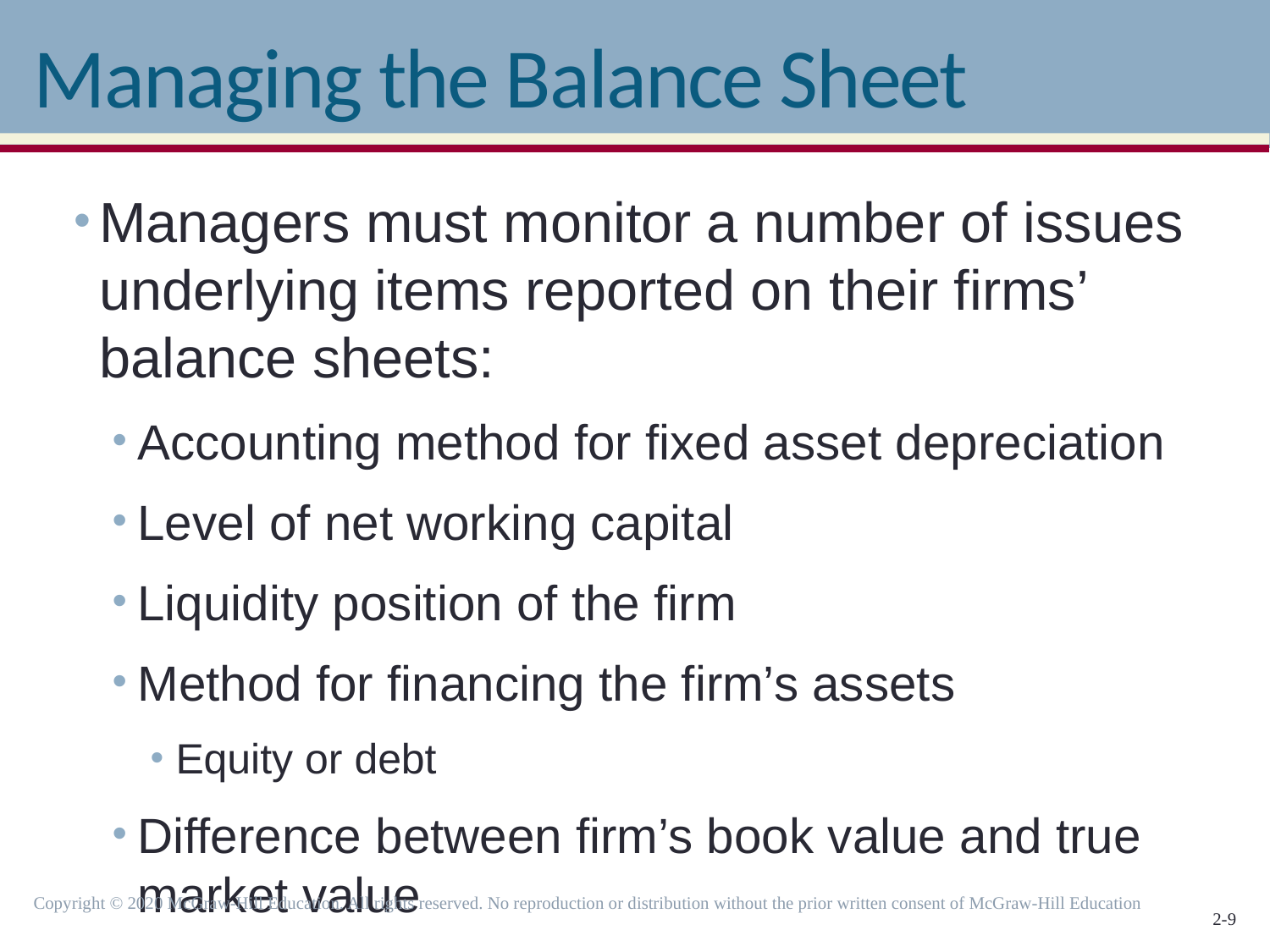

# Managing the Balance Sheet
Managers must monitor a number of issues underlying items reported on their firms’ balance sheets:
Accounting method for fixed asset depreciation
Level of net working capital
Liquidity position of the firm
Method for financing the firm’s assets
Equity or debt
Difference between firm’s book value and true market value
Copyright © 2020 McGraw-Hill Education. All rights reserved. No reproduction or distribution without the prior written consent of McGraw-Hill Education